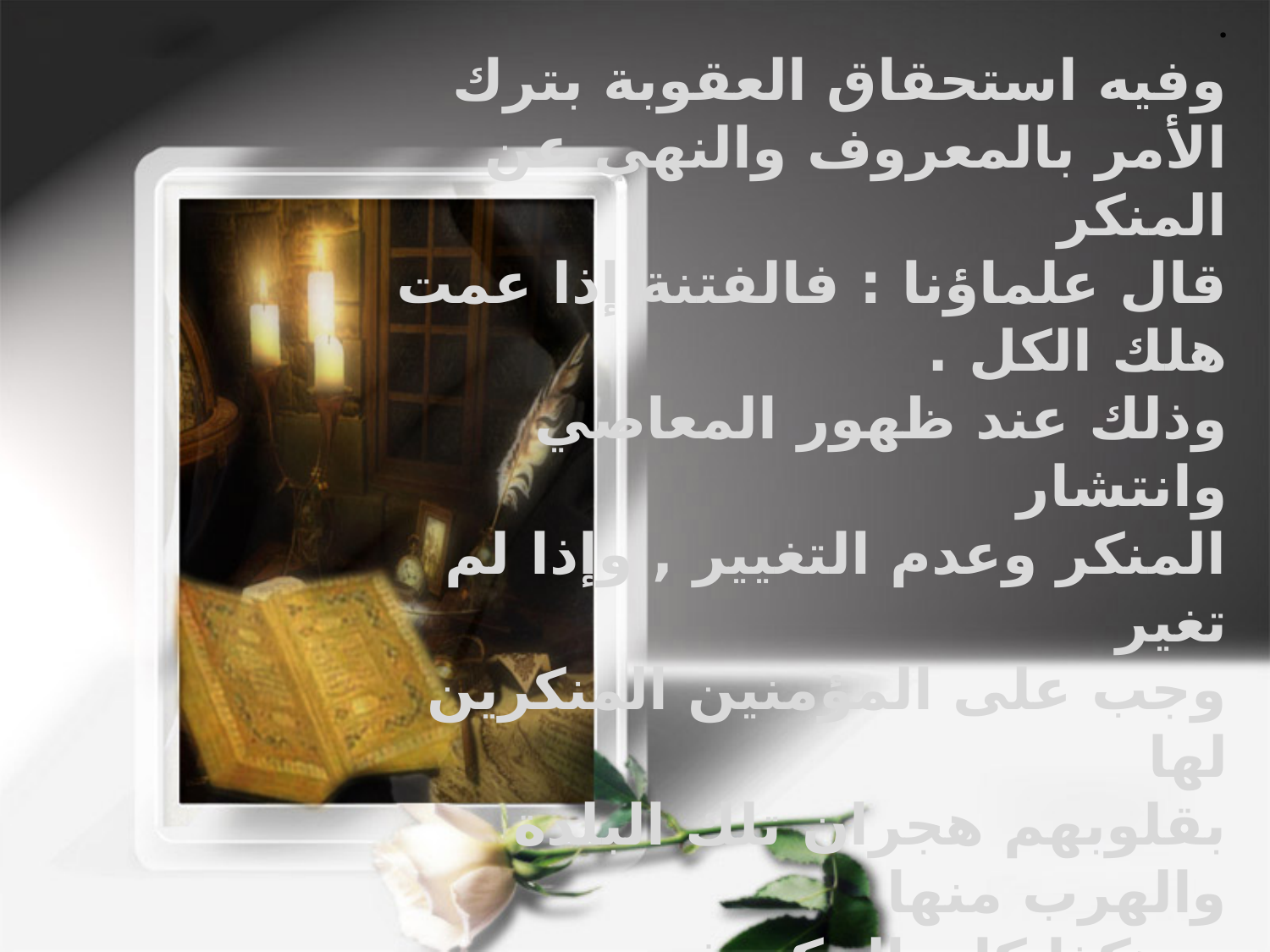

.
وفيه استحقاق العقوبة بترك الأمر بالمعروف والنهي عن المنكر
قال علماؤنا : فالفتنة إذا عمت هلك الكل .
وذلك عند ظهور المعاصي وانتشار
المنكر وعدم التغيير , وإذا لم تغير
وجب على المؤمنين المنكرين لها
بقلوبهم هجران تلك البلدة والهرب منها
.وهكذا كان الحكم فيمن
 كان قبلنا من الأمم ; كما في
 قصة السبت حين هجروا العاصين
وقالوا لا نساكنكم , وبهذا قال
السلف رضي الله عنهم .